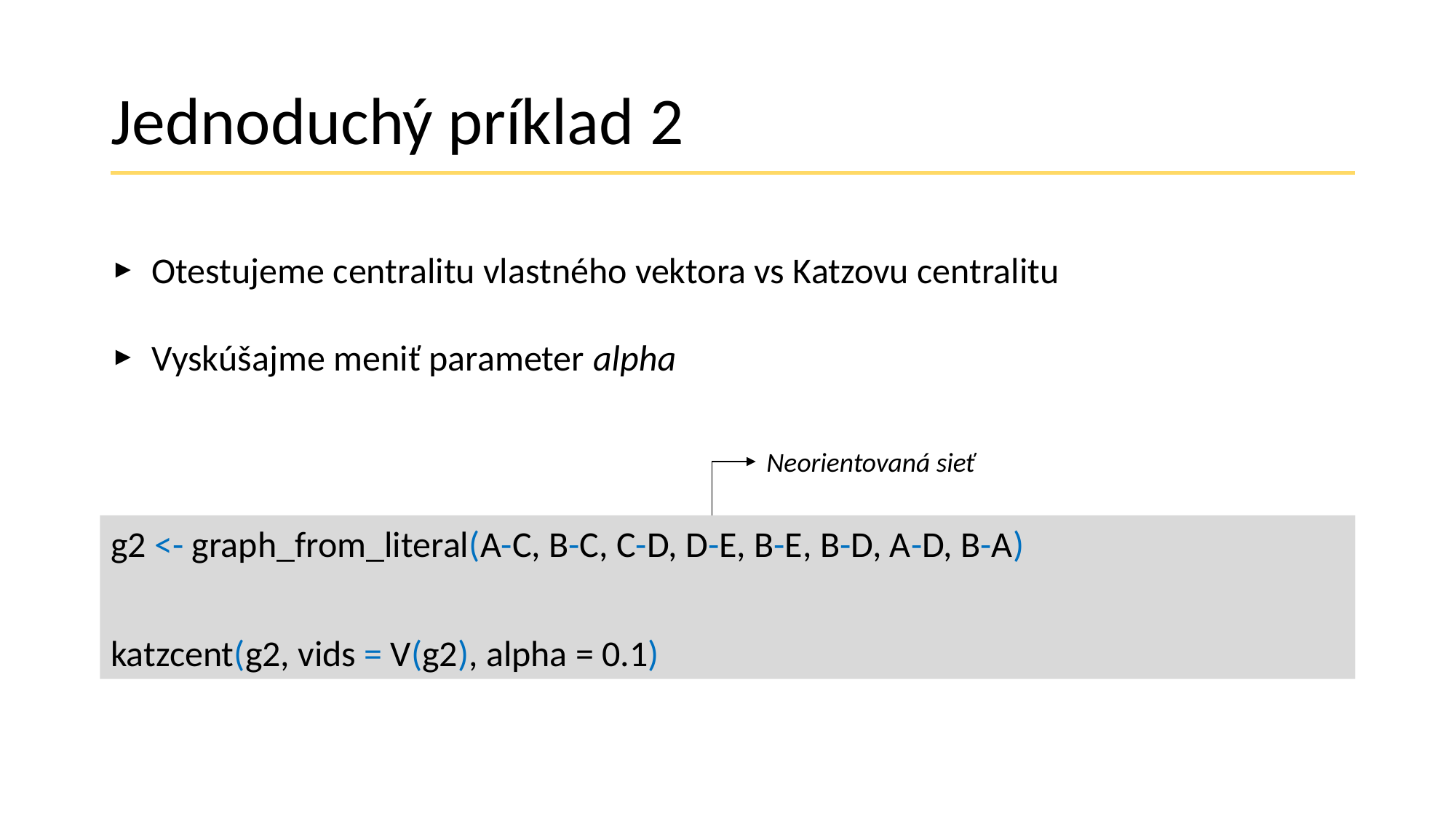

# Jednoduchý príklad 2
Otestujeme centralitu vlastného vektora vs Katzovu centralitu

Vyskúšajme meniť parameter alpha

Neorientovaná sieť
g2 <- graph_from_literal(A-C, B-C, C-D, D-E, B-E, B-D, A-D, B-A)

katzcent(g2, vids = V(g2), alpha = 0.1)